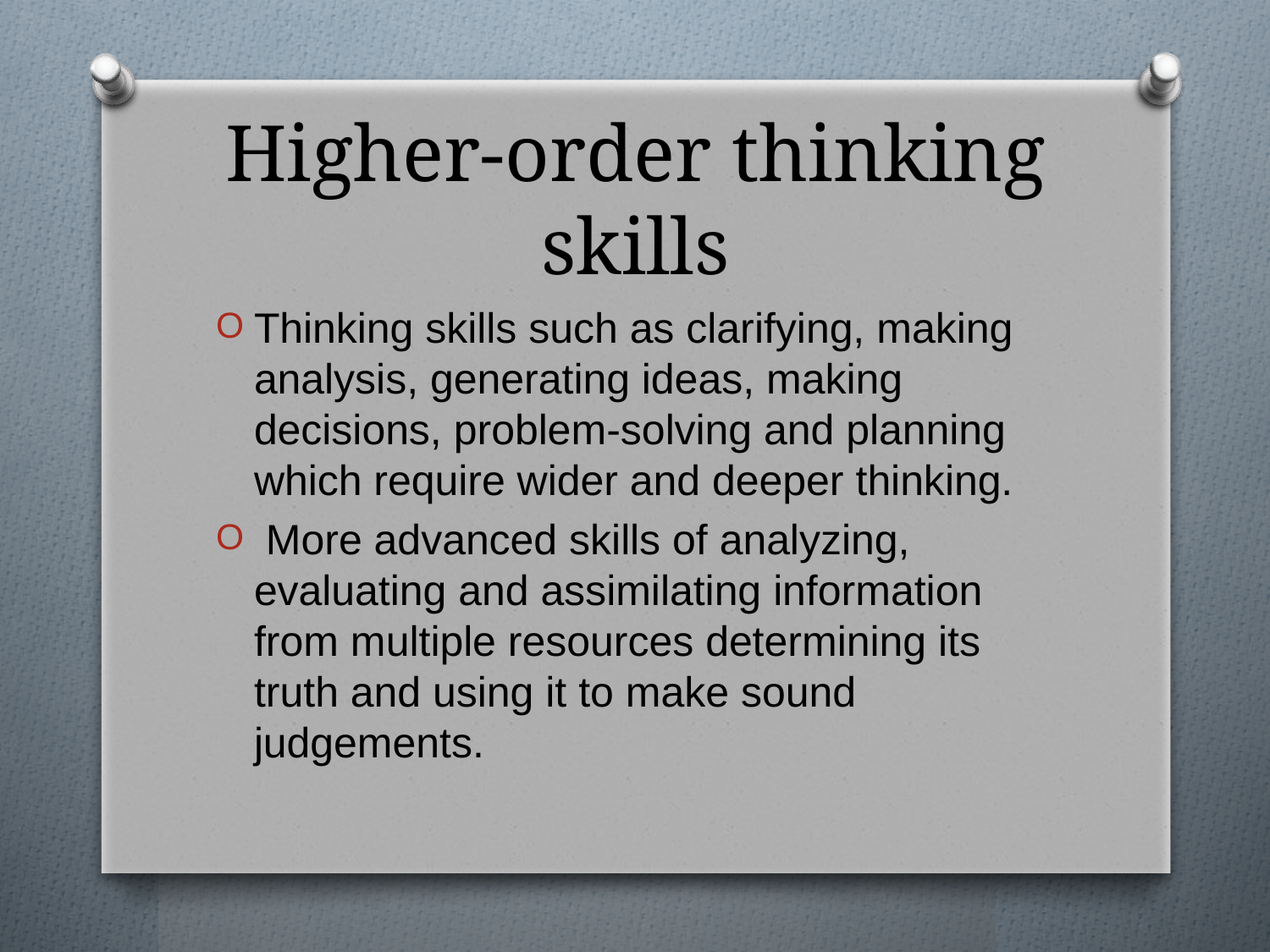

# Higher-order thinking skills
Thinking skills such as clarifying, making analysis, generating ideas, making decisions, problem-solving and planning which require wider and deeper thinking.
 More advanced skills of analyzing, evaluating and assimilating information from multiple resources determining its truth and using it to make sound judgements.